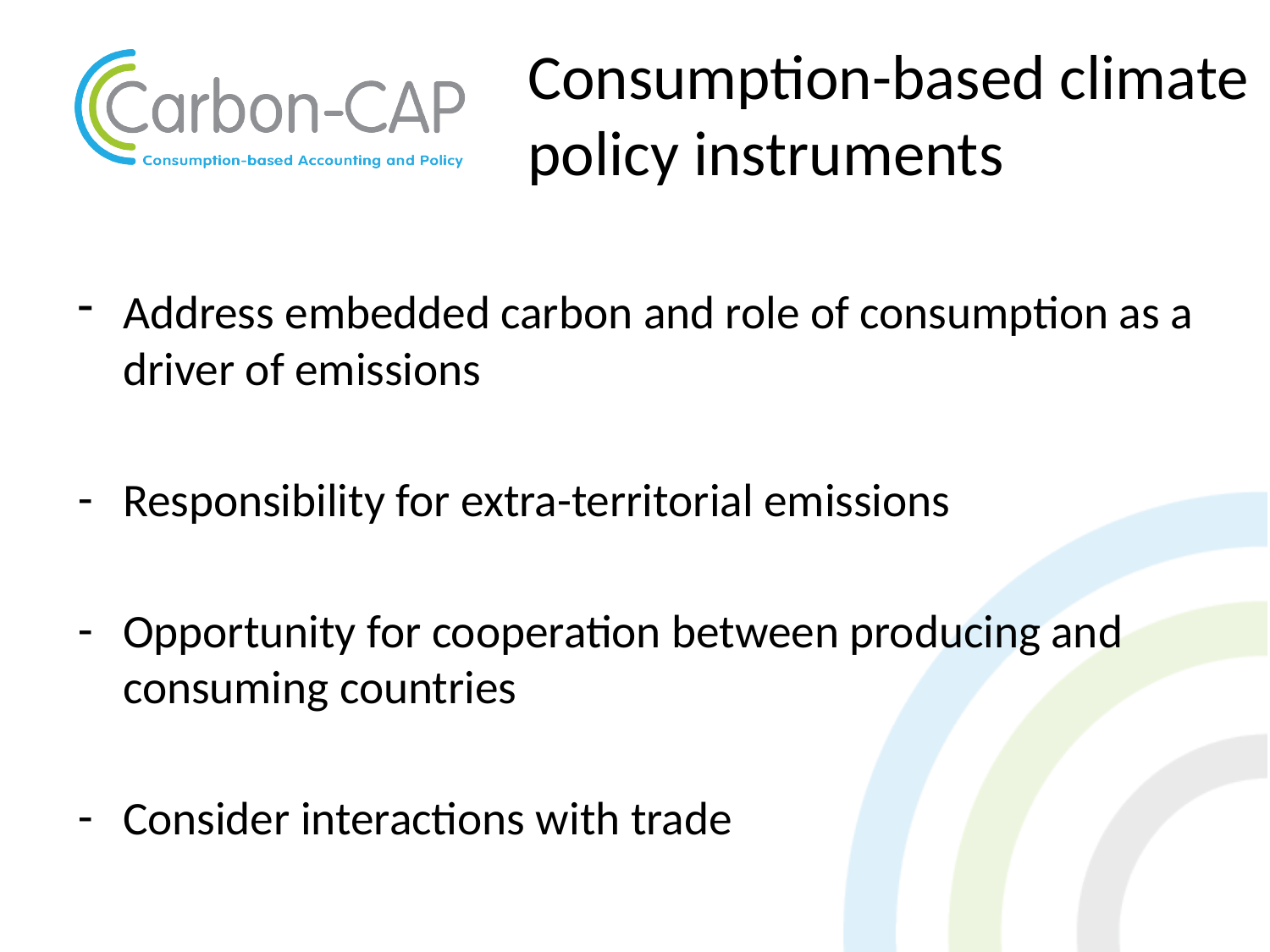

# Consumption-based climate policy instruments
Address embedded carbon and role of consumption as a driver of emissions

Responsibility for extra-territorial emissions

Opportunity for cooperation between producing and consuming countries

Consider interactions with trade